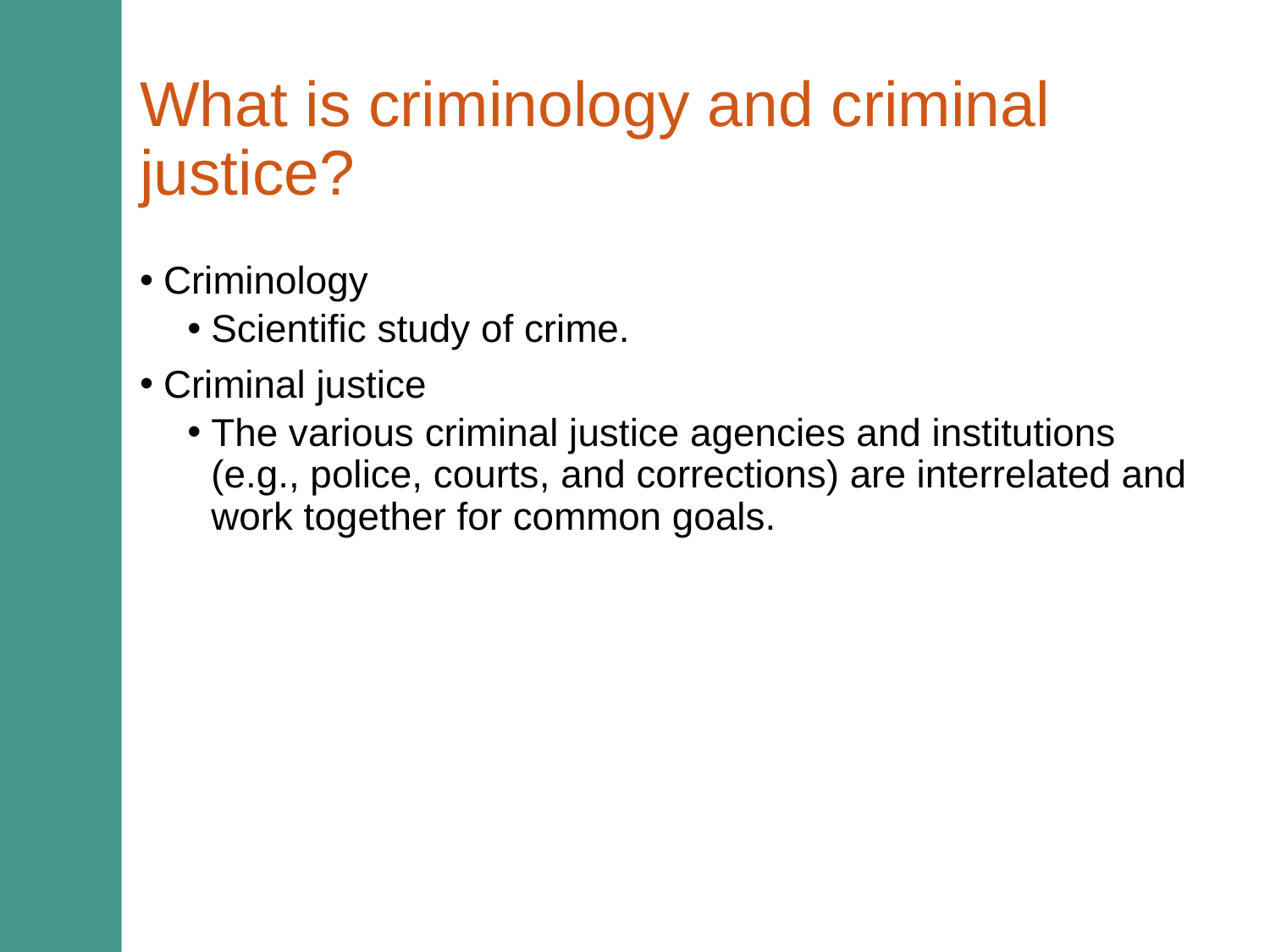

# What is criminology and criminal justice?
Criminology
Scientific study of crime.
Criminal justice
The various criminal justice agencies and institutions (e.g., police, courts, and corrections) are interrelated and work together for common goals.